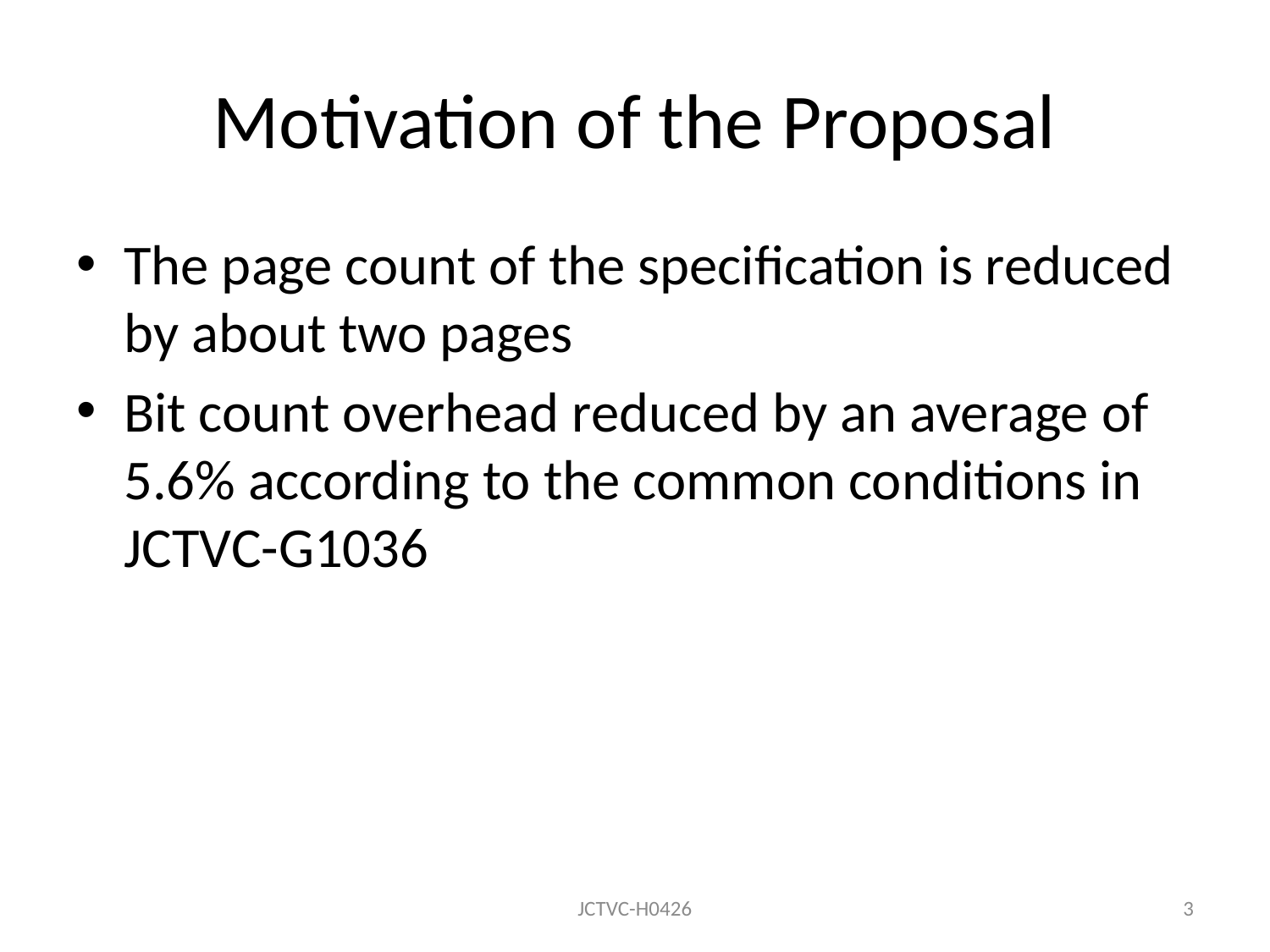

# Motivation of the Proposal
The page count of the specification is reduced by about two pages
Bit count overhead reduced by an average of 5.6% according to the common conditions in JCTVC-G1036
JCTVC-H0426
3